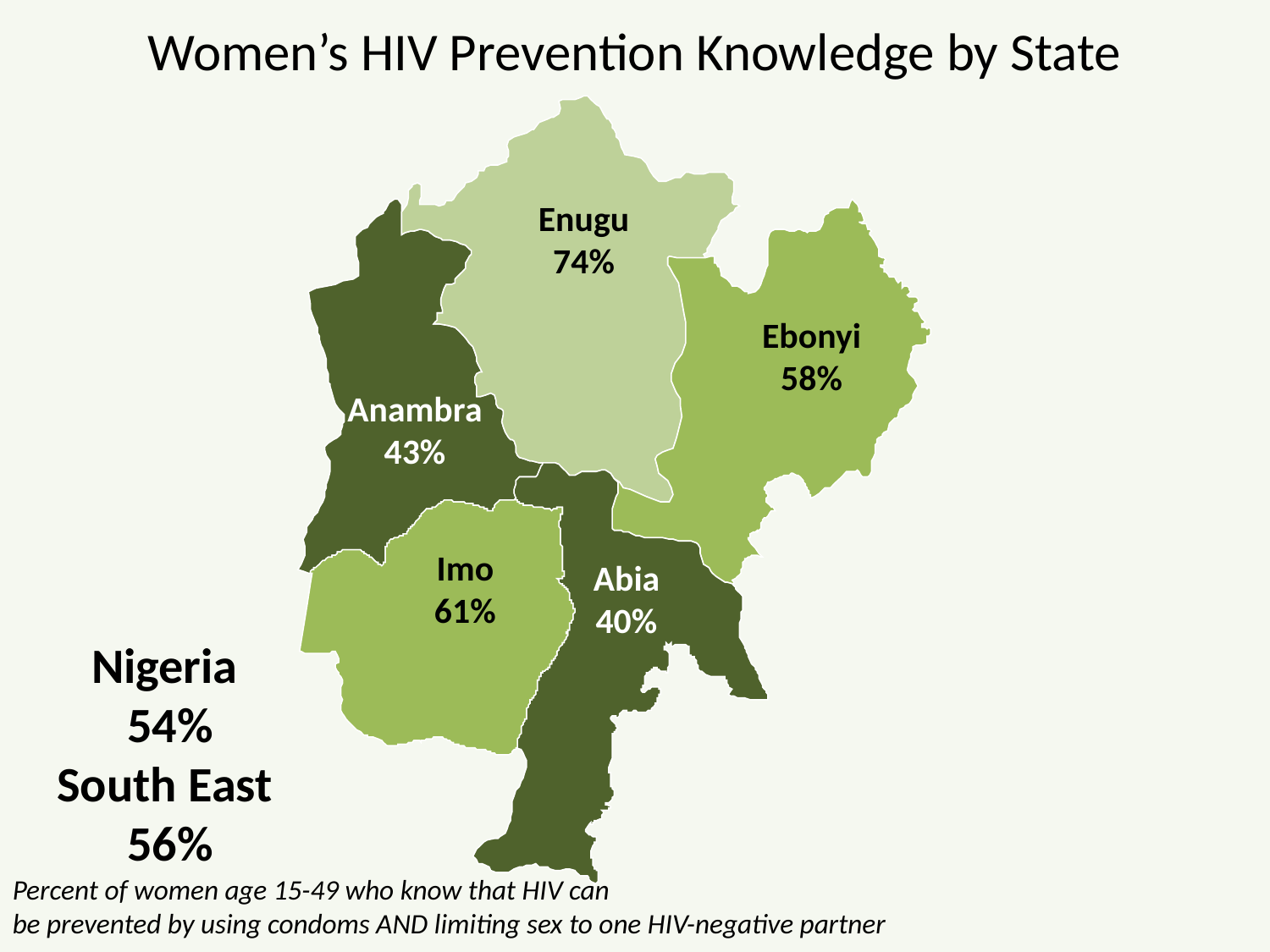

# Women’s HIV Prevention Knowledge by State

Enugu
74%
Ebonyi
58%
Anambra
43%
Imo
61%
Abia
40%
Nigeria
54%
South East
56%
Percent of women age 15-49 who know that HIV can
be prevented by using condoms AND limiting sex to one HIV-negative partner